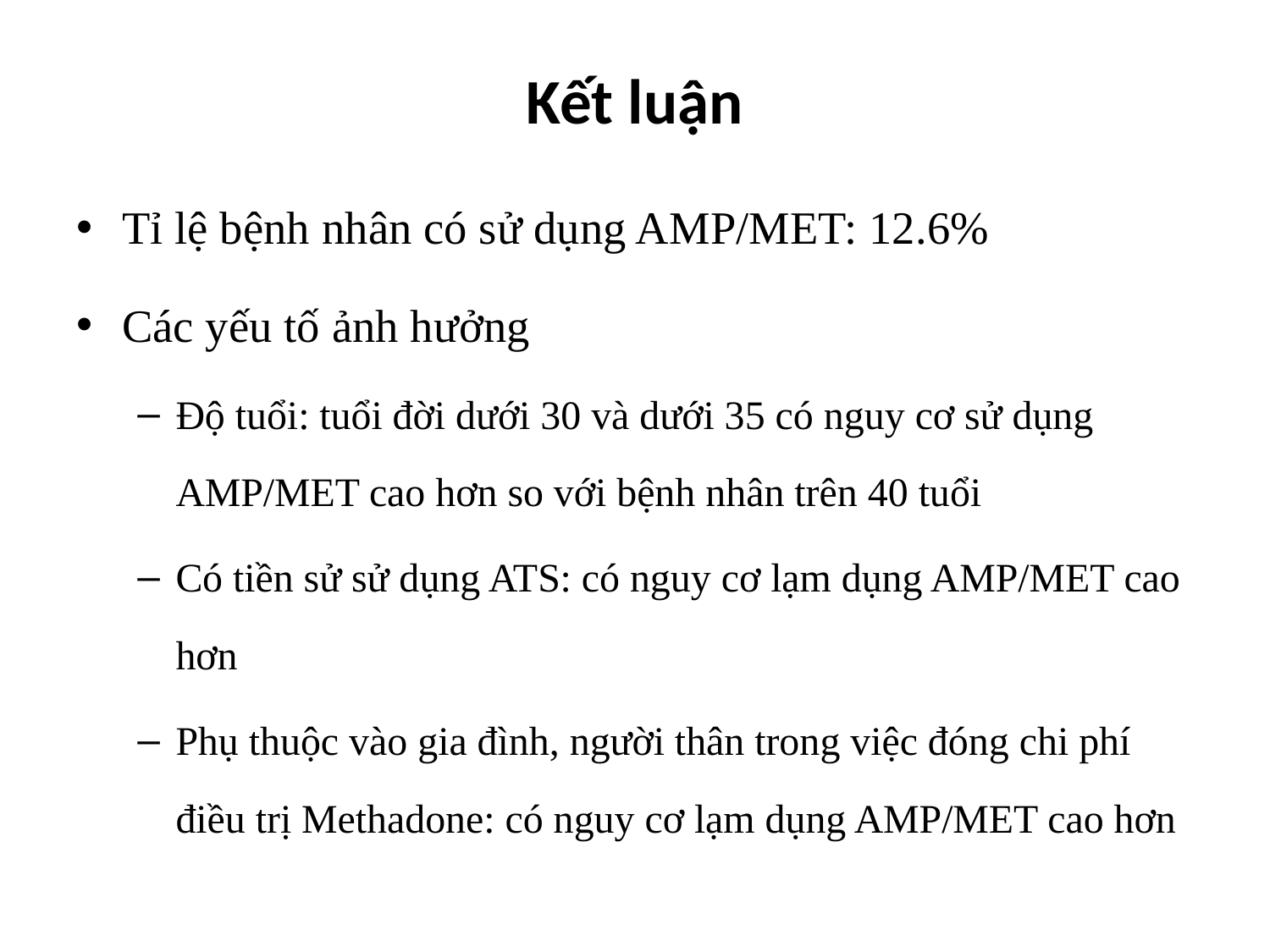

# Kết luận
Tỉ lệ bệnh nhân có sử dụng AMP/MET: 12.6%
Các yếu tố ảnh hưởng
Độ tuổi: tuổi đời dưới 30 và dưới 35 có nguy cơ sử dụng AMP/MET cao hơn so với bệnh nhân trên 40 tuổi
Có tiền sử sử dụng ATS: có nguy cơ lạm dụng AMP/MET cao hơn
Phụ thuộc vào gia đình, người thân trong việc đóng chi phí điều trị Methadone: có nguy cơ lạm dụng AMP/MET cao hơn